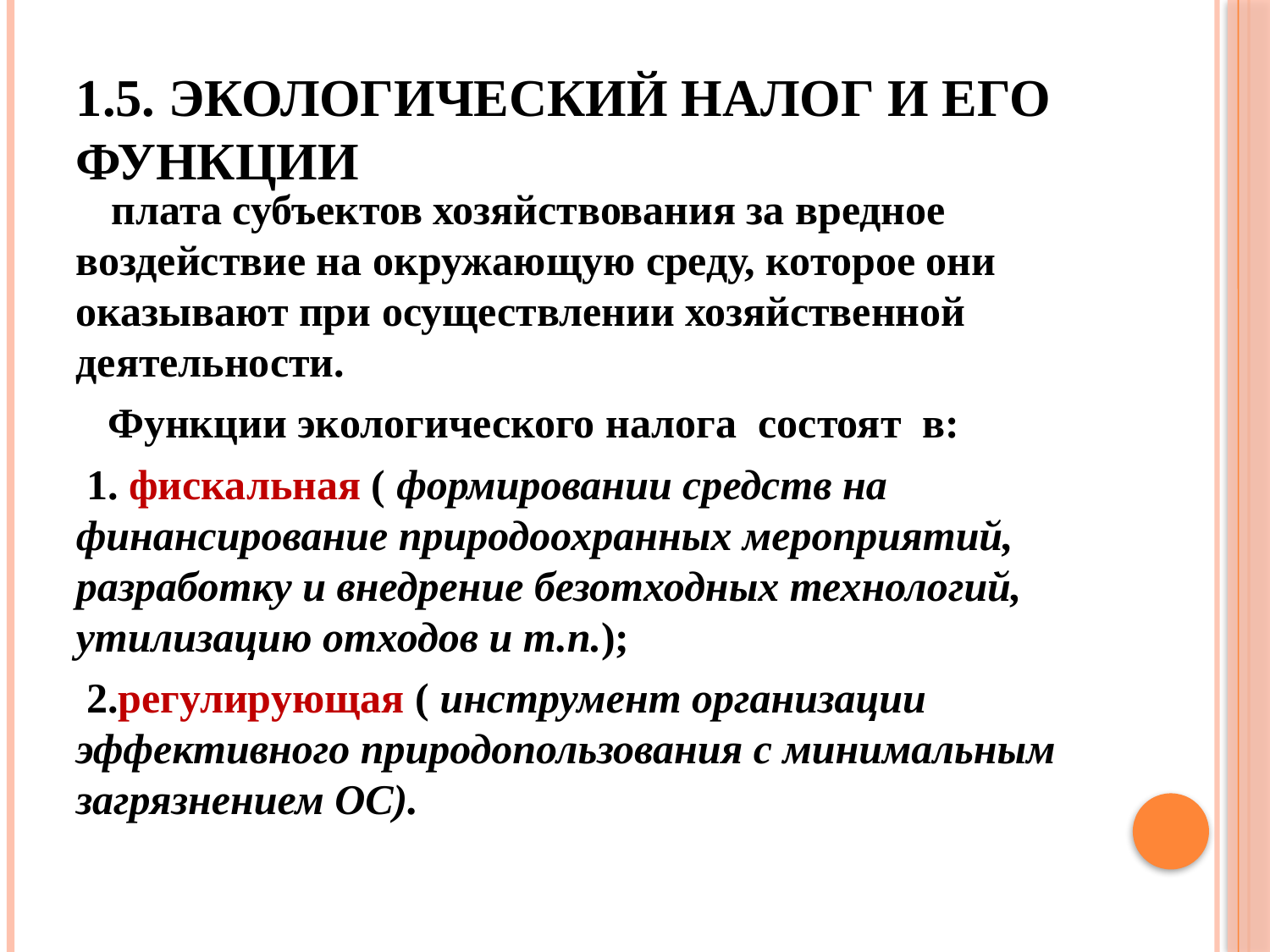

# 1.5. Экологический налог и его функции
   плата субъектов хозяйствования за вредное воздействие на окружающую среду, которое они оказывают при осуществлении хозяйственной деятельности.
   Функции экологического налога  состоят  в:
 1. фискальная ( формировании средств на финансирование природоохранных мероприятий, разработку и внедрение безотходных технологий, утилизацию отходов и т.п.);
 2.регулирующая ( инструмент организации эффективного природопользования с минимальным загрязнением ОС).